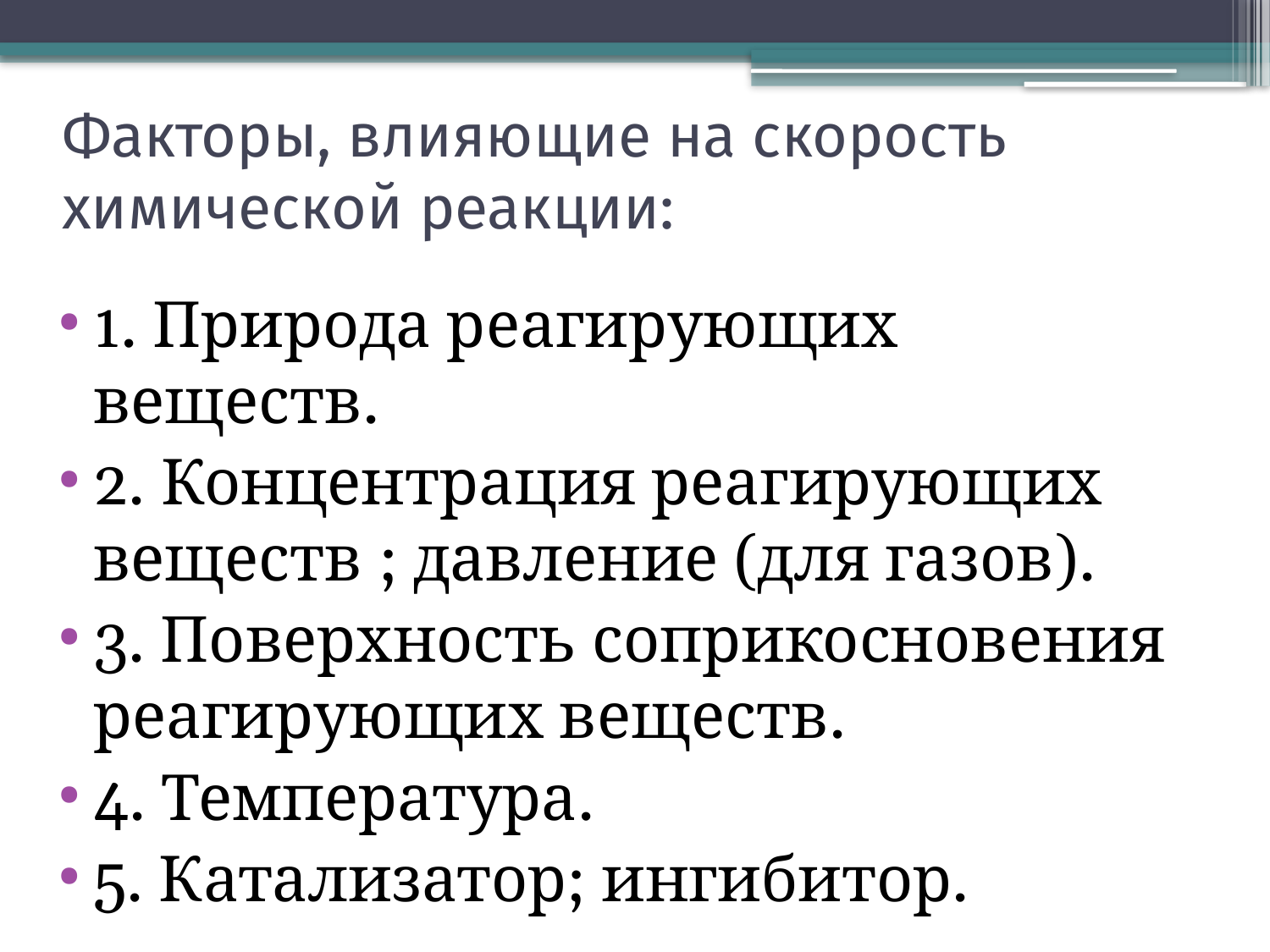

# Факторы, влияющие на скорость химической реакции:
1. Природа реагирующих веществ.
2. Концентрация реагирующих веществ ; давление (для газов).
3. Поверхность соприкосновения реагирующих веществ.
4. Температура.
5. Катализатор; ингибитор.